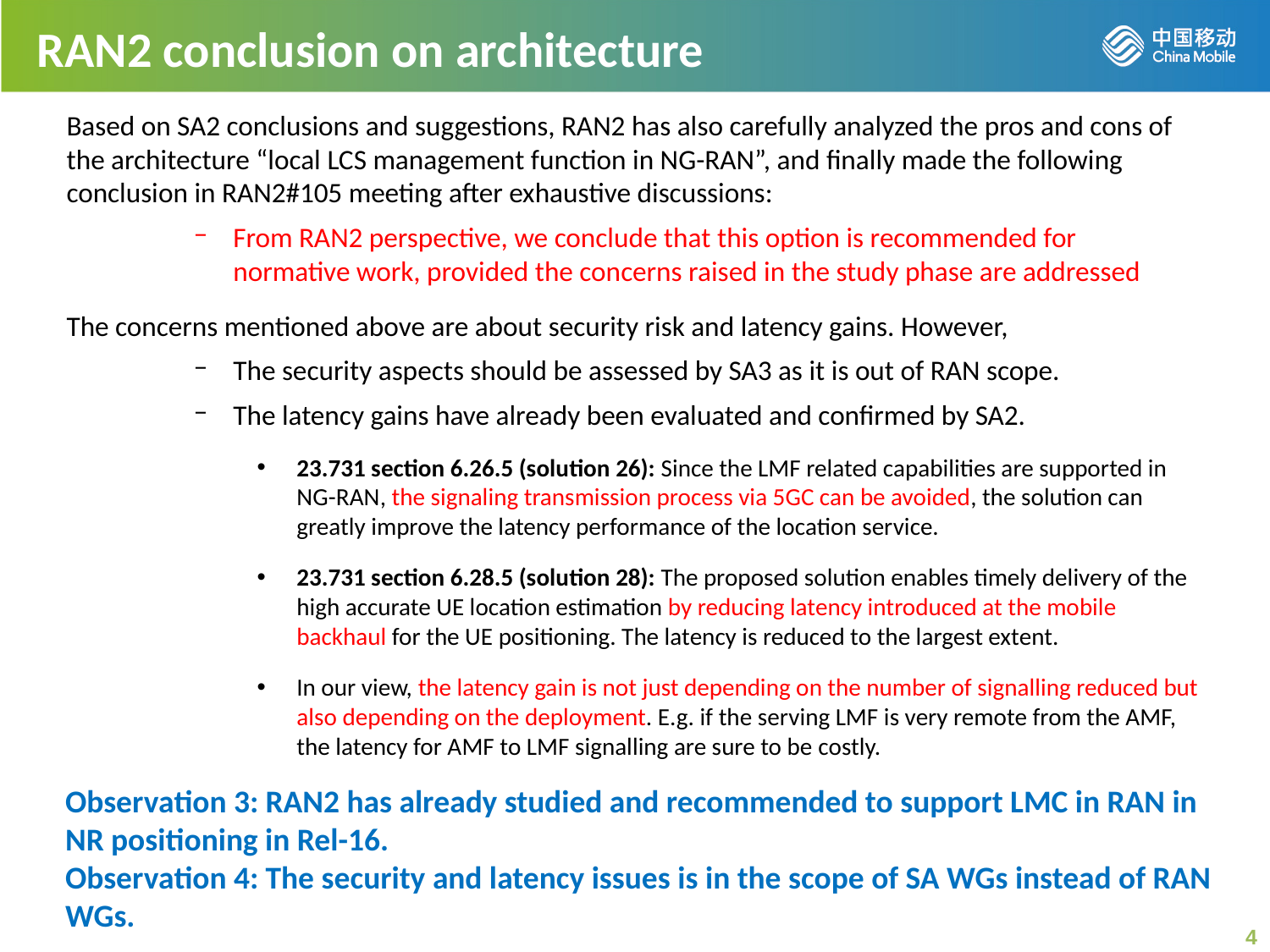

RAN2 conclusion on architecture
Based on SA2 conclusions and suggestions, RAN2 has also carefully analyzed the pros and cons of the architecture “local LCS management function in NG-RAN”, and finally made the following conclusion in RAN2#105 meeting after exhaustive discussions:
From RAN2 perspective, we conclude that this option is recommended for normative work, provided the concerns raised in the study phase are addressed
The concerns mentioned above are about security risk and latency gains. However,
The security aspects should be assessed by SA3 as it is out of RAN scope.
The latency gains have already been evaluated and confirmed by SA2.
23.731 section 6.26.5 (solution 26): Since the LMF related capabilities are supported in NG-RAN, the signaling transmission process via 5GC can be avoided, the solution can greatly improve the latency performance of the location service.
23.731 section 6.28.5 (solution 28): The proposed solution enables timely delivery of the high accurate UE location estimation by reducing latency introduced at the mobile backhaul for the UE positioning. The latency is reduced to the largest extent.
In our view, the latency gain is not just depending on the number of signalling reduced but also depending on the deployment. E.g. if the serving LMF is very remote from the AMF, the latency for AMF to LMF signalling are sure to be costly.
Observation 3: RAN2 has already studied and recommended to support LMC in RAN in NR positioning in Rel-16.
Observation 4: The security and latency issues is in the scope of SA WGs instead of RAN WGs.